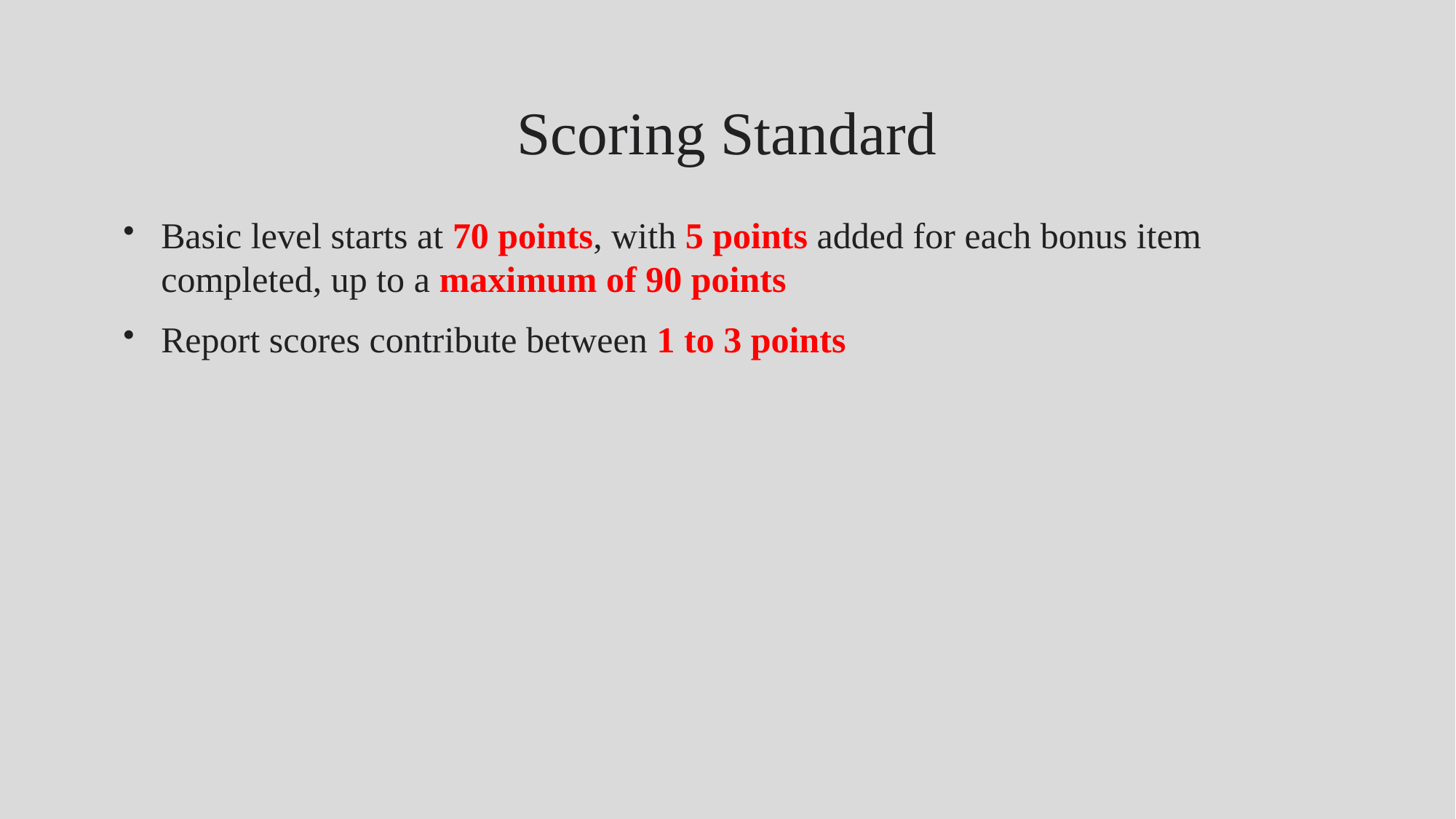

# Scoring Standard
Basic level starts at 70 points, with 5 points added for each bonus item completed, up to a maximum of 90 points
Report scores contribute between 1 to 3 points